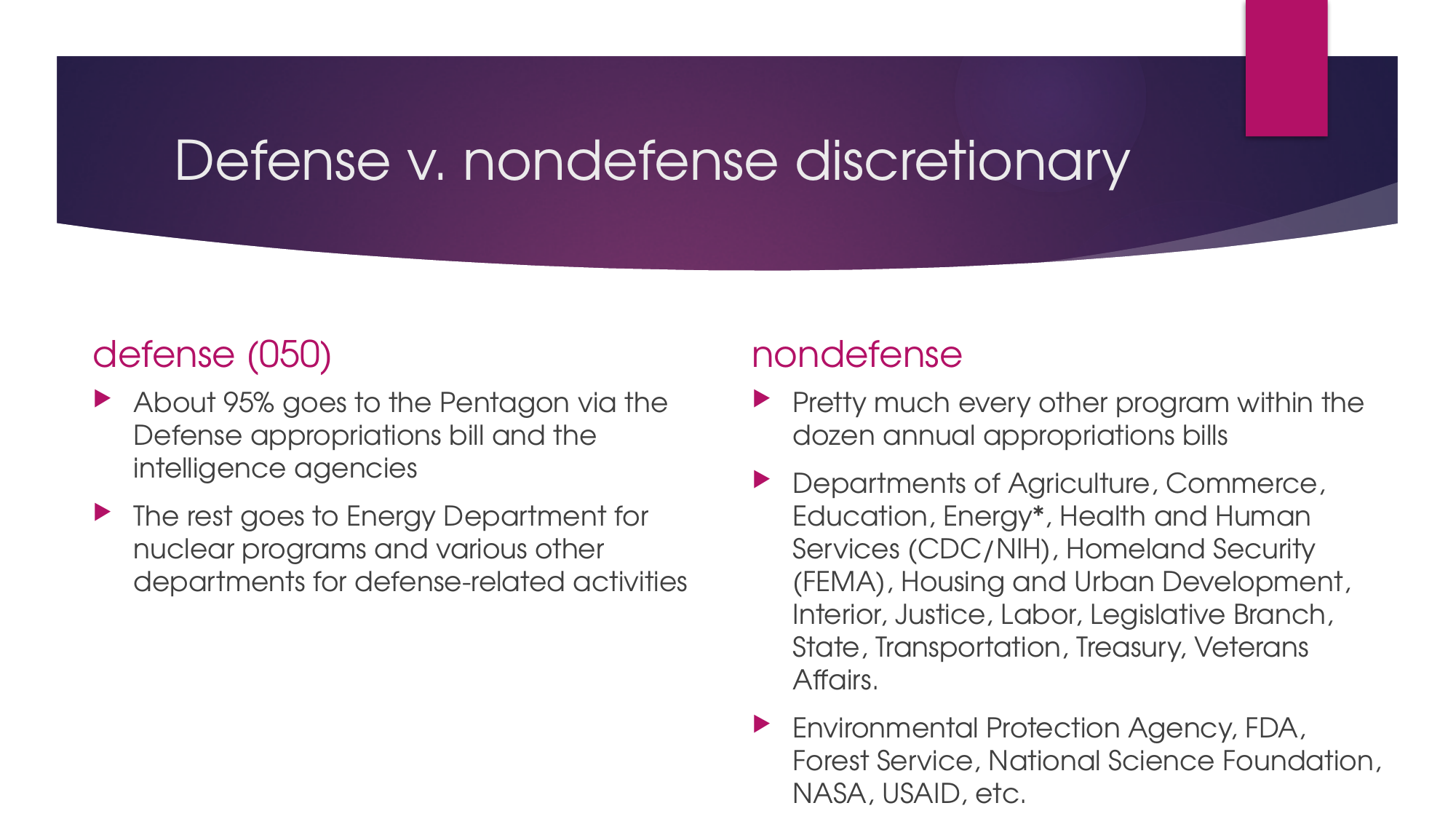

# Defense v. nondefense discretionary
defense (050)
nondefense
About 95% goes to the Pentagon via the Defense appropriations bill and the intelligence agencies
The rest goes to Energy Department for nuclear programs and various other departments for defense-related activities

Pretty much every other program within the dozen annual appropriations bills
Departments of Agriculture, Commerce, Education, Energy*, Health and Human Services (CDC/NIH), Homeland Security (FEMA), Housing and Urban Development, Interior, Justice, Labor, Legislative Branch, State, Transportation, Treasury, Veterans Affairs.
Environmental Protection Agency, FDA, Forest Service, National Science Foundation, NASA, USAID, etc.